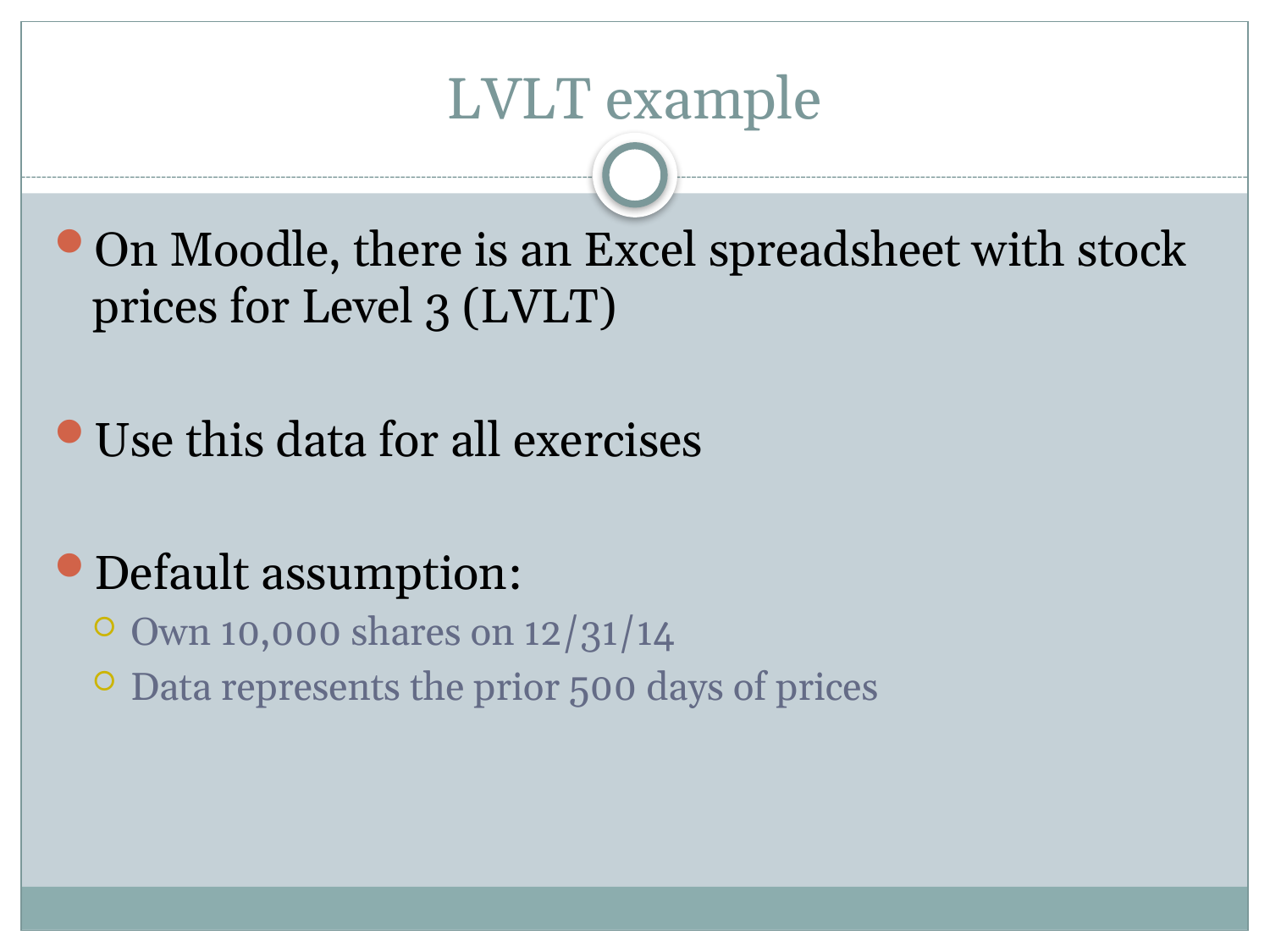

# LVLT example
On Moodle, there is an Excel spreadsheet with stock prices for Level 3 (LVLT)

Use this data for all exercises

Default assumption:
Own 10,000 shares on 12/31/14
Data represents the prior 500 days of prices